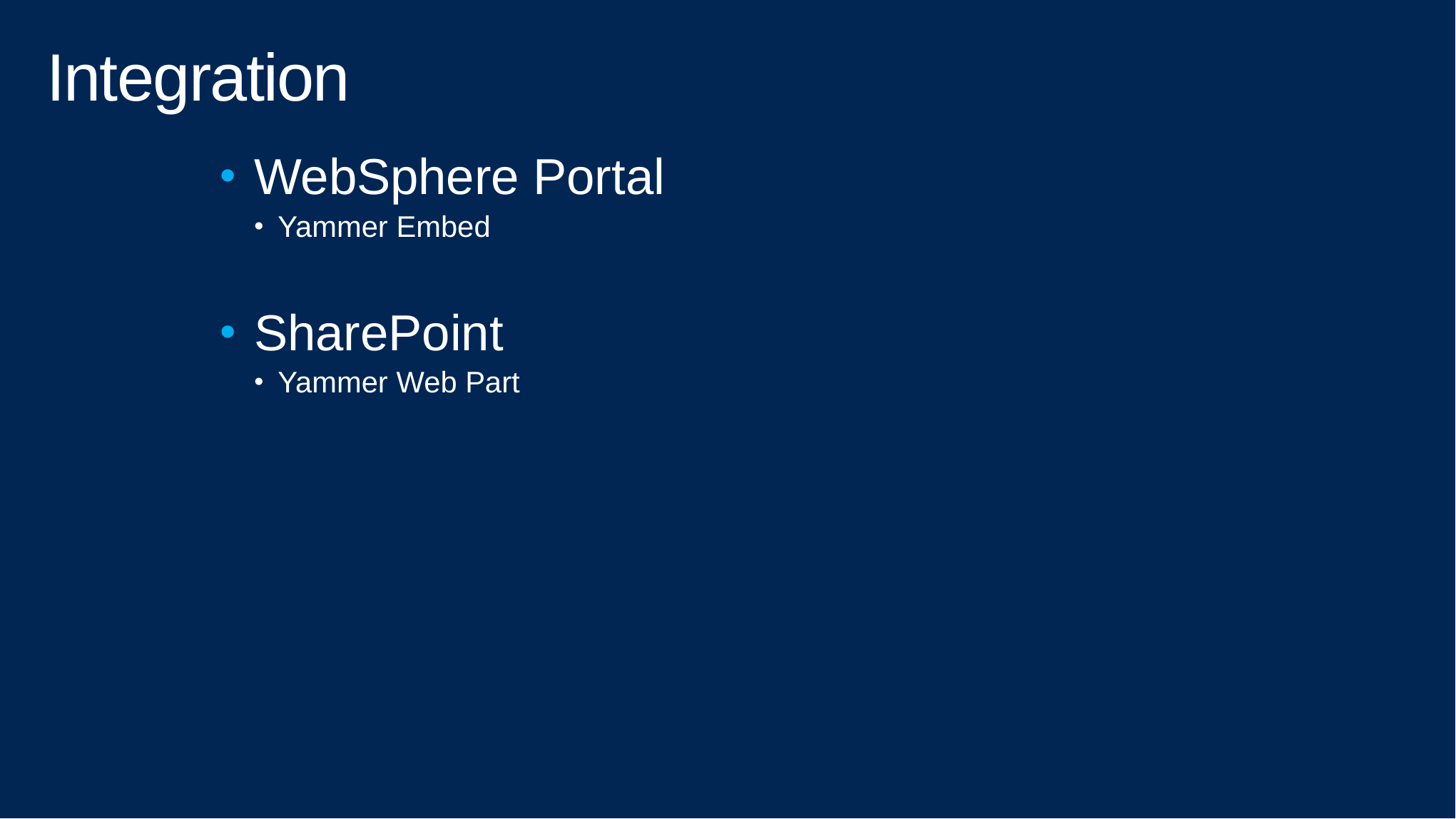

# Integration
WebSphere Portal
Yammer Embed

SharePoint
Yammer Web Part